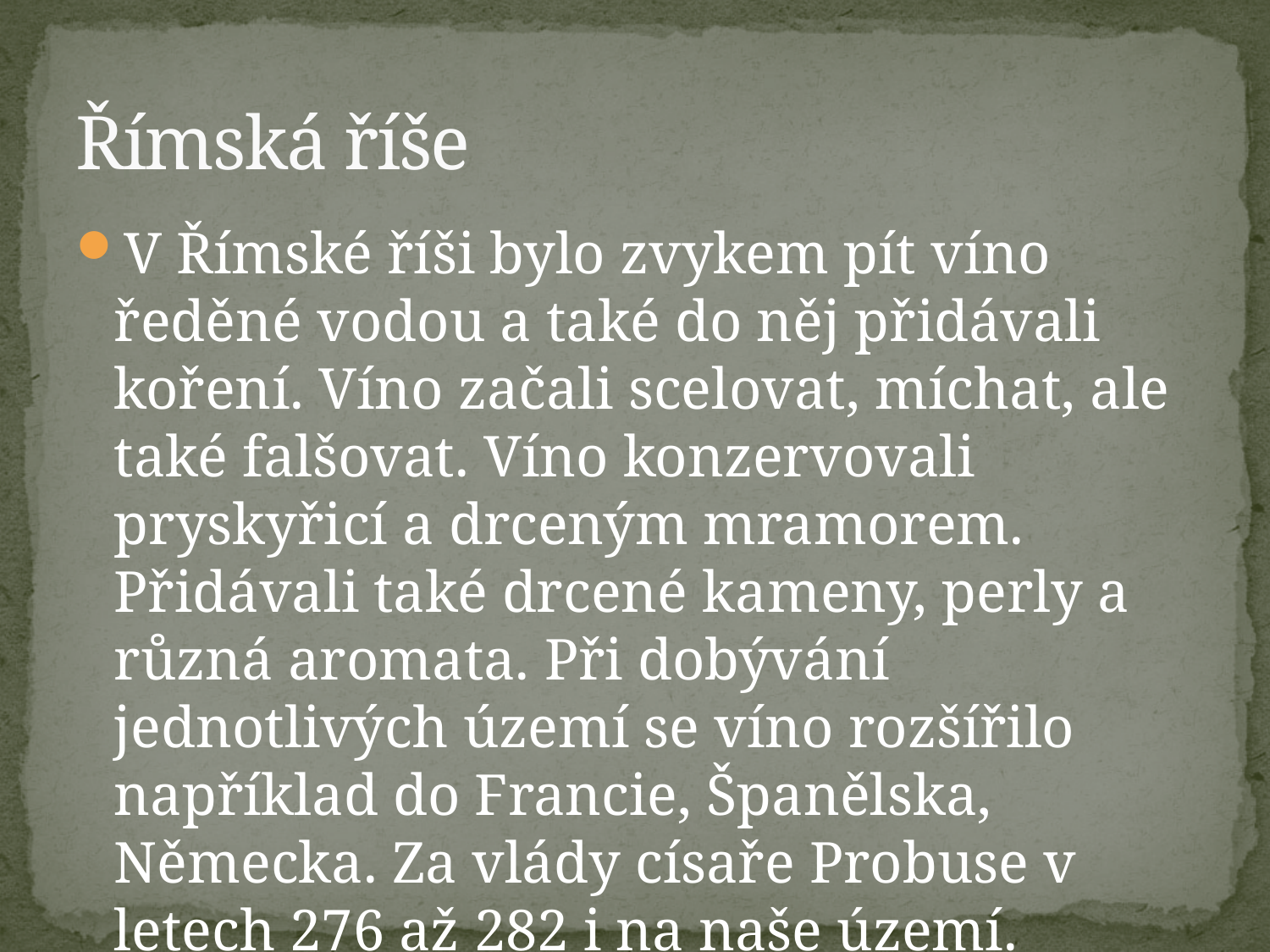

# Římská říše
V Římské říši bylo zvykem pít víno ředěné vodou a také do něj přidávali koření. Víno začali scelovat, míchat, ale také falšovat. Víno konzervovali pryskyřicí a drceným mramorem. Přidávali také drcené kameny, perly a různá aromata. Při dobývání jednotlivých území se víno rozšířilo například do Francie, Španělska, Německa. Za vlády císaře Probuse v letech 276 až 282 i na naše území.